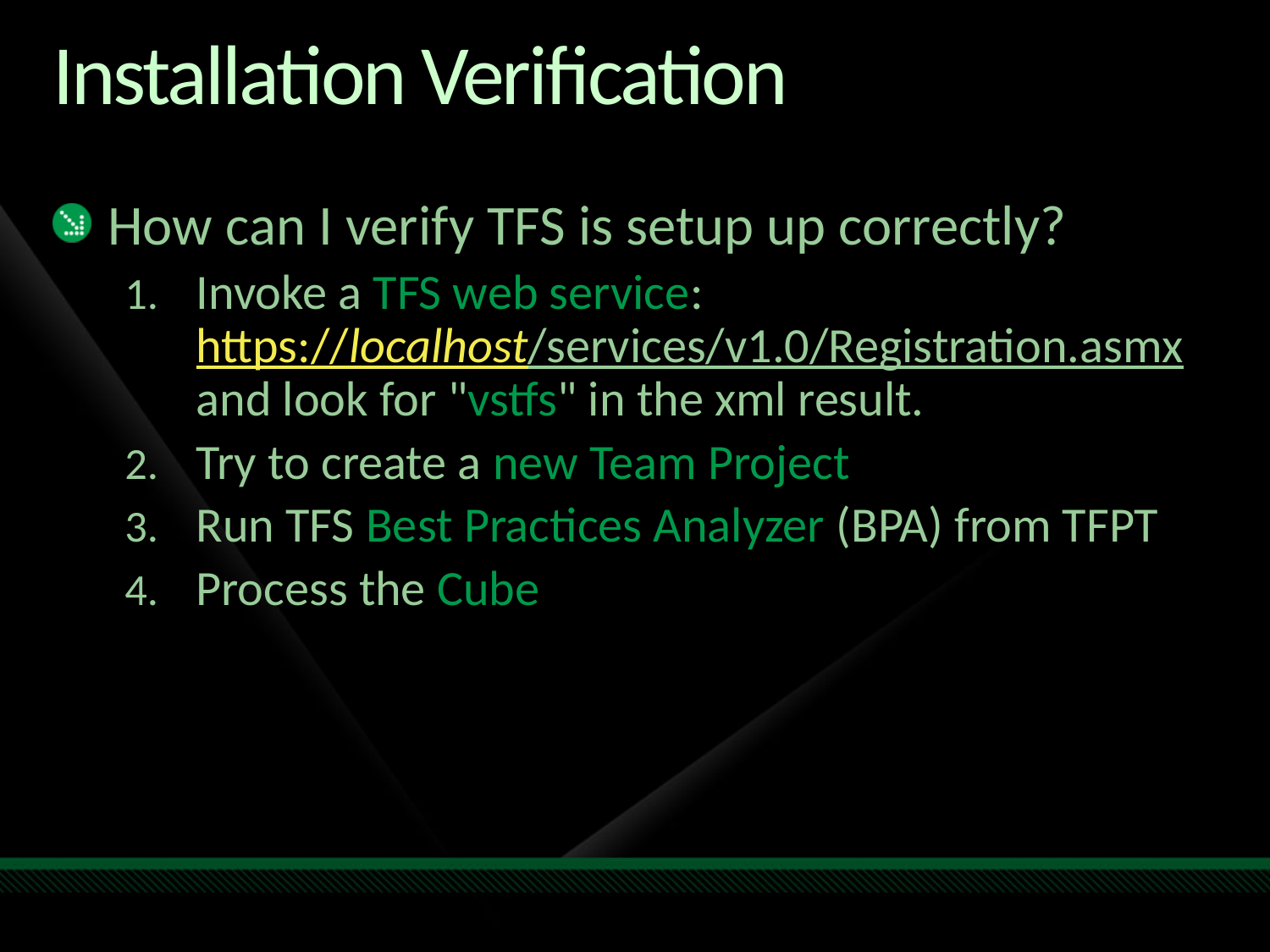

# Installation Verification
How can I verify TFS is setup up correctly?
Invoke a TFS web service:
https://localhost/services/v1.0/Registration.asmx and look for "vstfs" in the xml result.
Try to create a new Team Project
Run TFS Best Practices Analyzer (BPA) from TFPT
Process the Cube